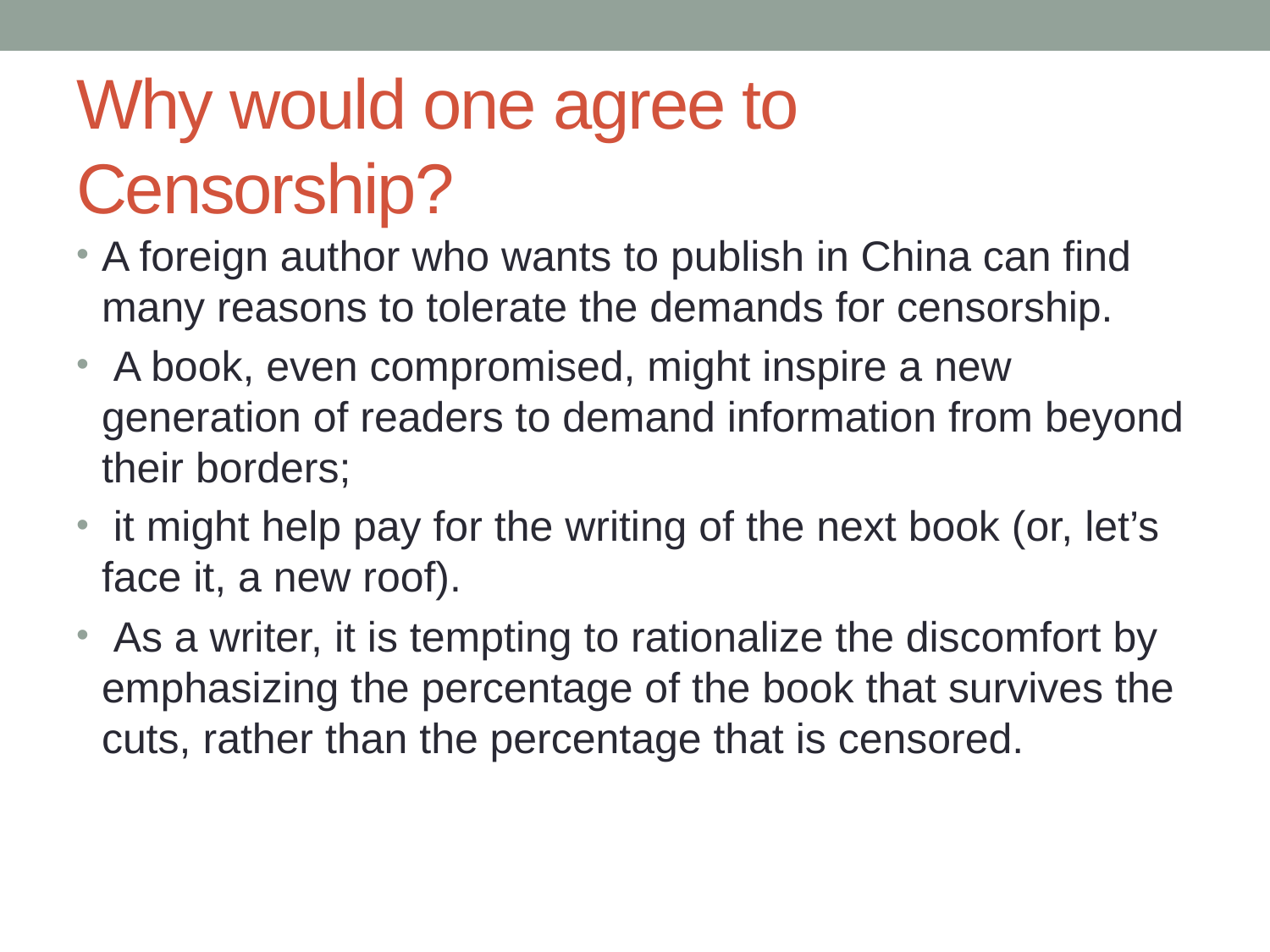

# Why would one agree to Censorship?
A foreign author who wants to publish in China can find many reasons to tolerate the demands for censorship.
 A book, even compromised, might inspire a new generation of readers to demand information from beyond their borders;
 it might help pay for the writing of the next book (or, let’s face it, a new roof).
 As a writer, it is tempting to rationalize the discomfort by emphasizing the percentage of the book that survives the cuts, rather than the percentage that is censored.